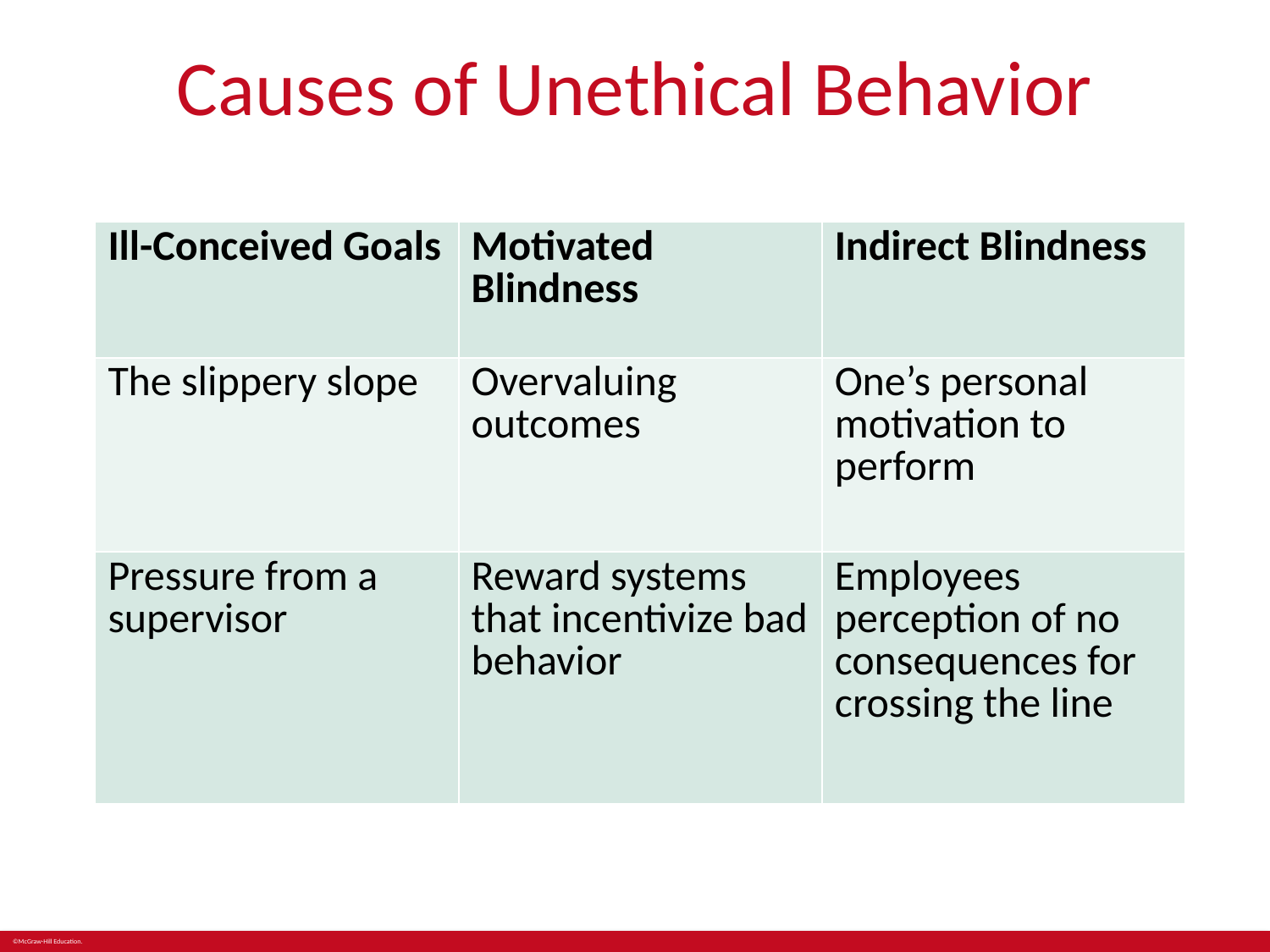

# Causes of Unethical Behavior
| Ill-Conceived Goals | Motivated Blindness | Indirect Blindness |
| --- | --- | --- |
| The slippery slope | Overvaluing outcomes | One’s personal motivation to perform |
| Pressure from a supervisor | Reward systems that incentivize bad behavior | Employees perception of no consequences for crossing the line |